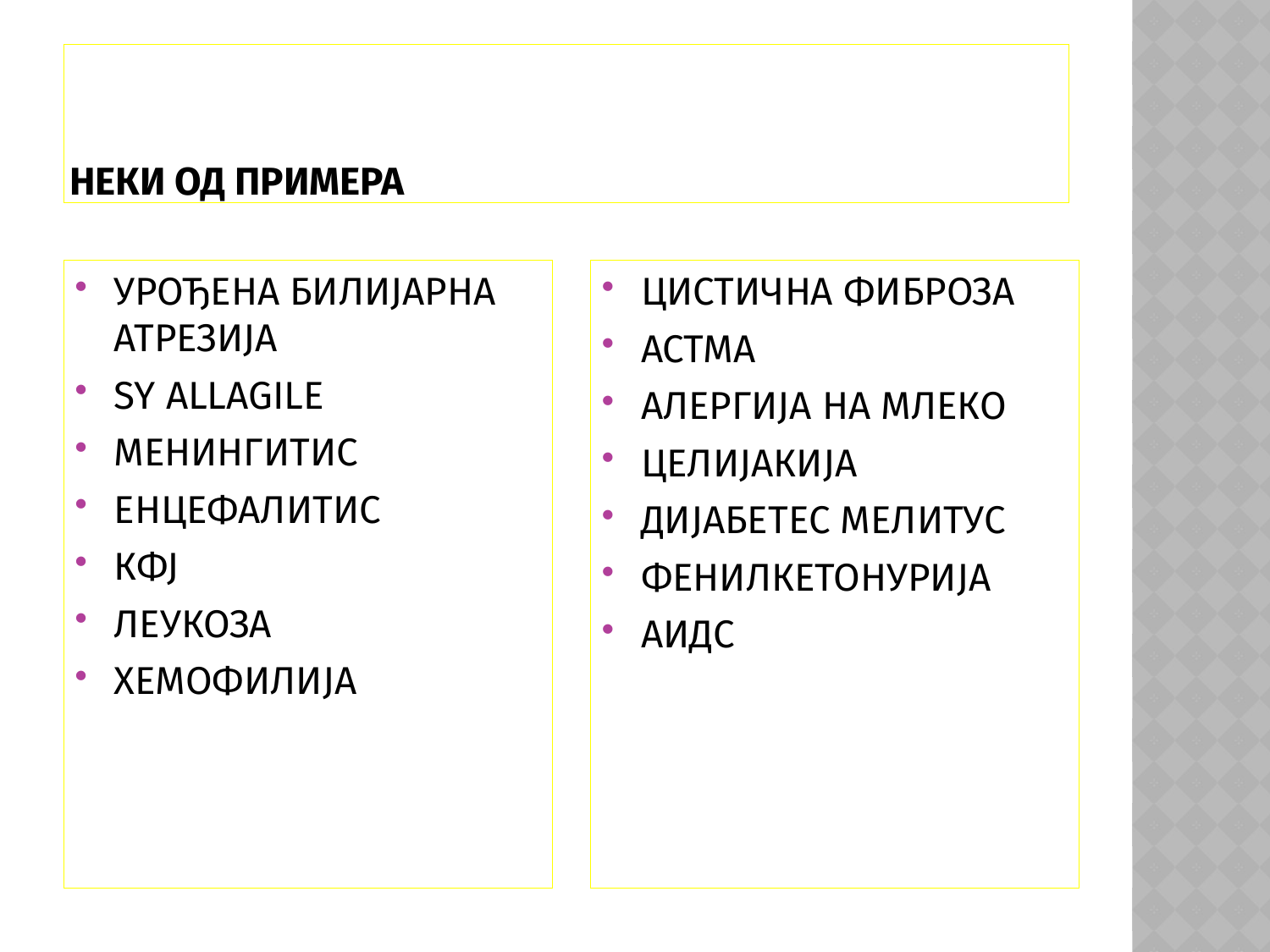

# НЕКИ ОД ПРИМЕРА
УРОЂЕНА БИЛИЈАРНА АТРЕЗИЈА
SY ALLAGILE
МЕНИНГИТИС
ЕНЦЕФАЛИТИС
КФЈ
ЛЕУКОЗА
ХЕМОФИЛИЈА
ЦИСТИЧНА ФИБРОЗА
АСТМА
АЛЕРГИЈА НА МЛЕКО
ЦЕЛИЈАКИЈА
ДИЈАБЕТЕС МЕЛИТУС
ФЕНИЛКЕТОНУРИЈА
АИДС